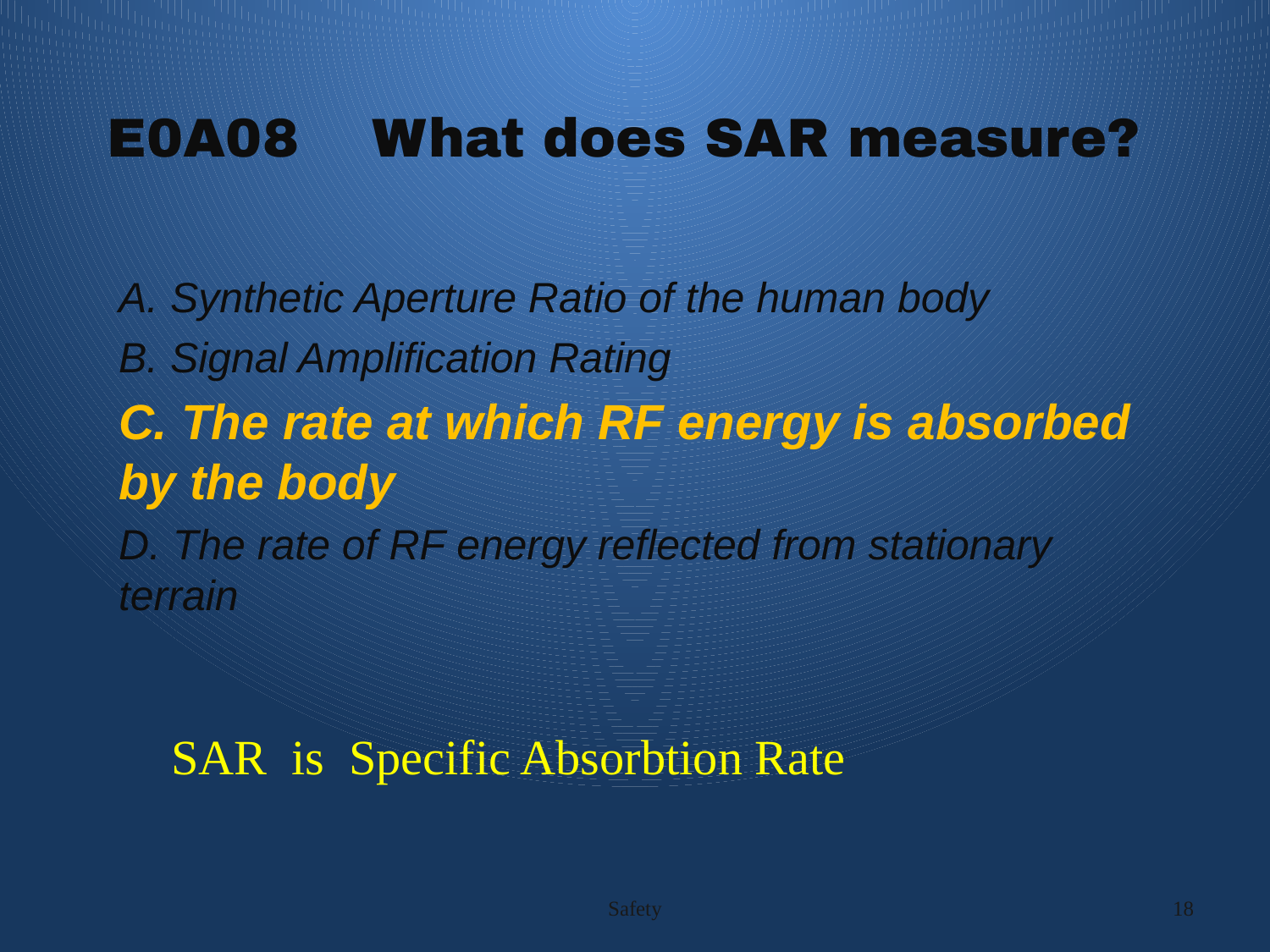

# E0A08    What does SAR measure?
A. Synthetic Aperture Ratio of the human body
B. Signal Amplification Rating
C. The rate at which RF energy is absorbed by the body
D. The rate of RF energy reflected from stationary terrain
SAR  is  Specific Absorbtion Rate
Safety
18